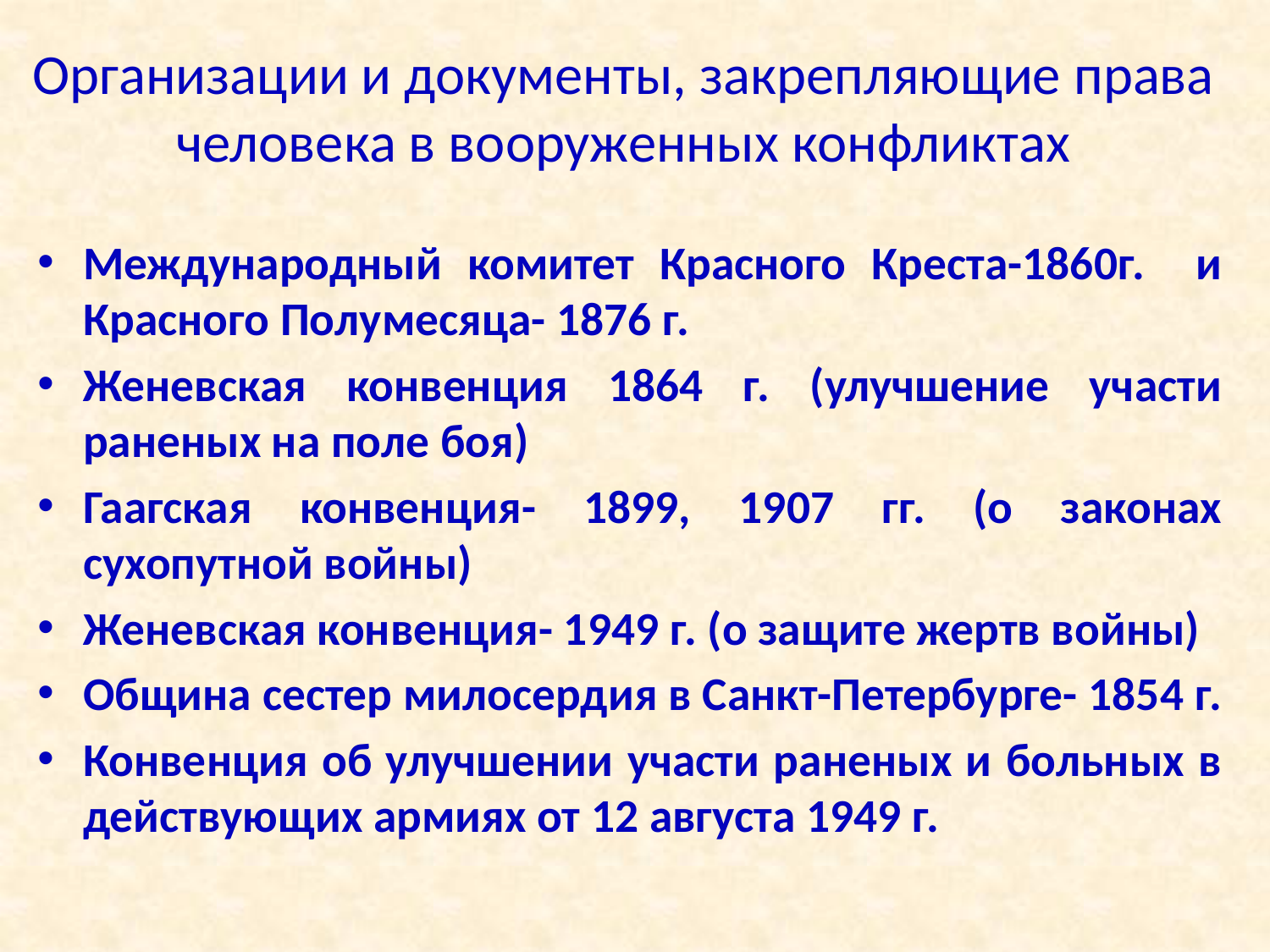

# Организации и документы, закрепляющие права человека в вооруженных конфликтах
Международный комитет Красного Креста-1860г.  и Красного Полумесяца- 1876 г.
Женевская конвенция 1864 г. (улучшение участи раненых на поле боя)
Гаагская конвенция- 1899, 1907 гг. (о законах сухопутной войны)
Женевская конвенция- 1949 г. (о защите жертв войны)
Община сестер милосердия в Санкт-Петербурге- 1854 г.
Конвенция об улучшении участи раненых и больных в действующих армиях от 12 августа 1949 г.